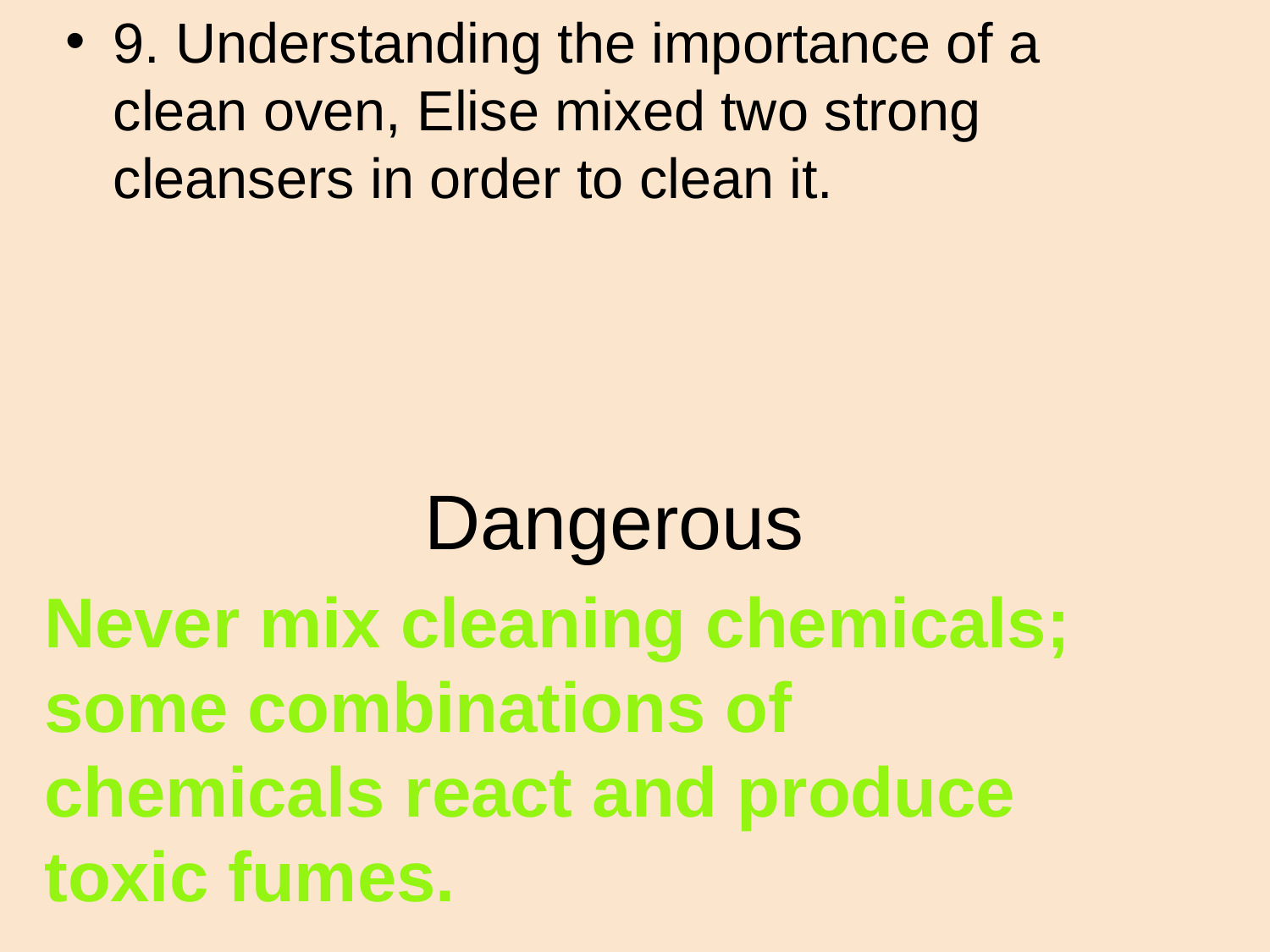

9. Understanding the importance of a clean oven, Elise mixed two strong cleansers in order to clean it.
# Dangerous
Never mix cleaning chemicals; some combinations of chemicals react and produce toxic fumes.